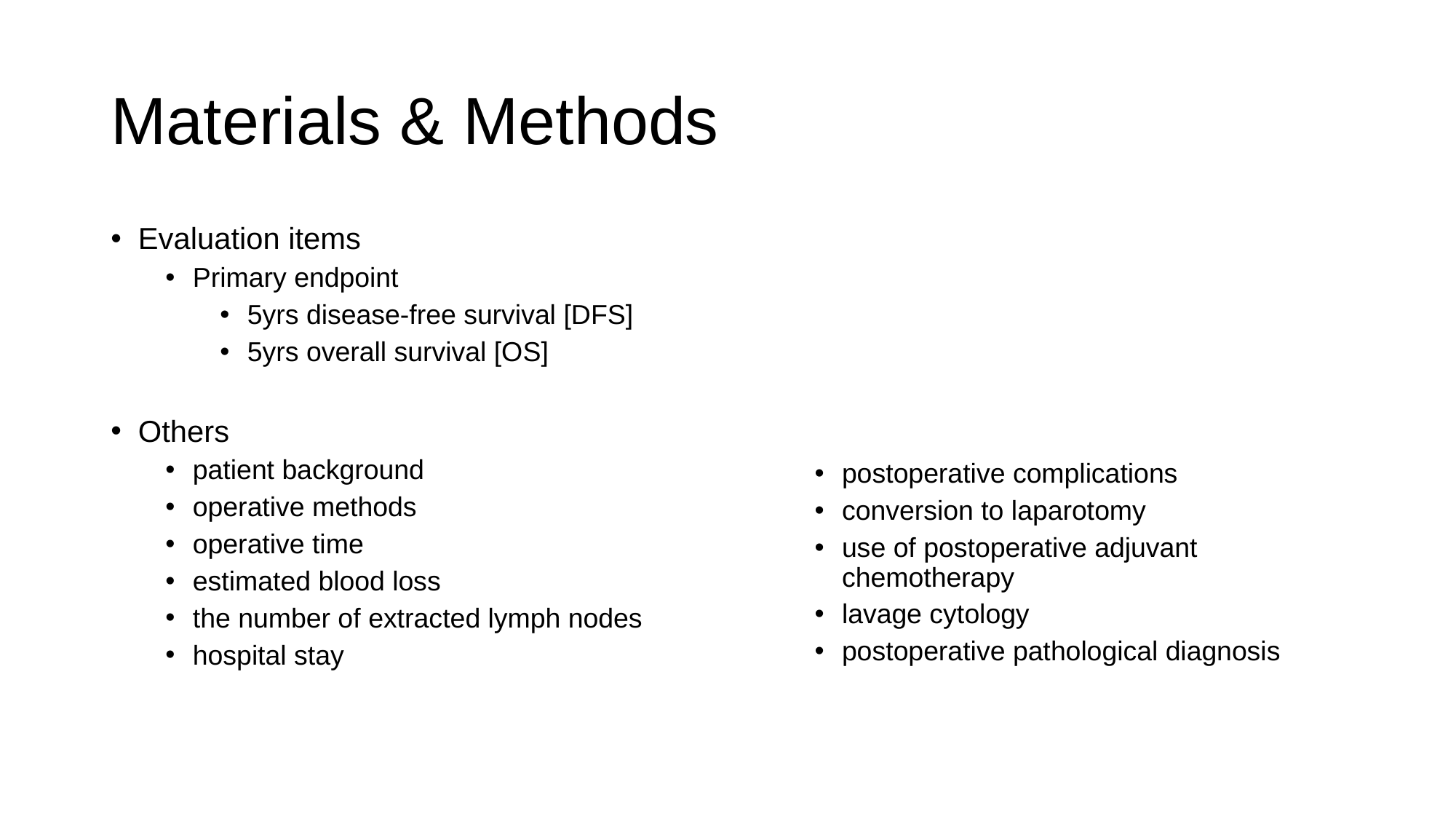

# Materials & Methods
Evaluation items
Primary endpoint
5yrs disease‐free survival [DFS]
5yrs overall survival [OS]

Others
patient background
operative methods
operative time
estimated blood loss
the number of extracted lymph nodes
hospital stay

postoperative complications
conversion to laparotomy
use of postoperative adjuvant chemotherapy
lavage cytology
postoperative pathological diagnosis